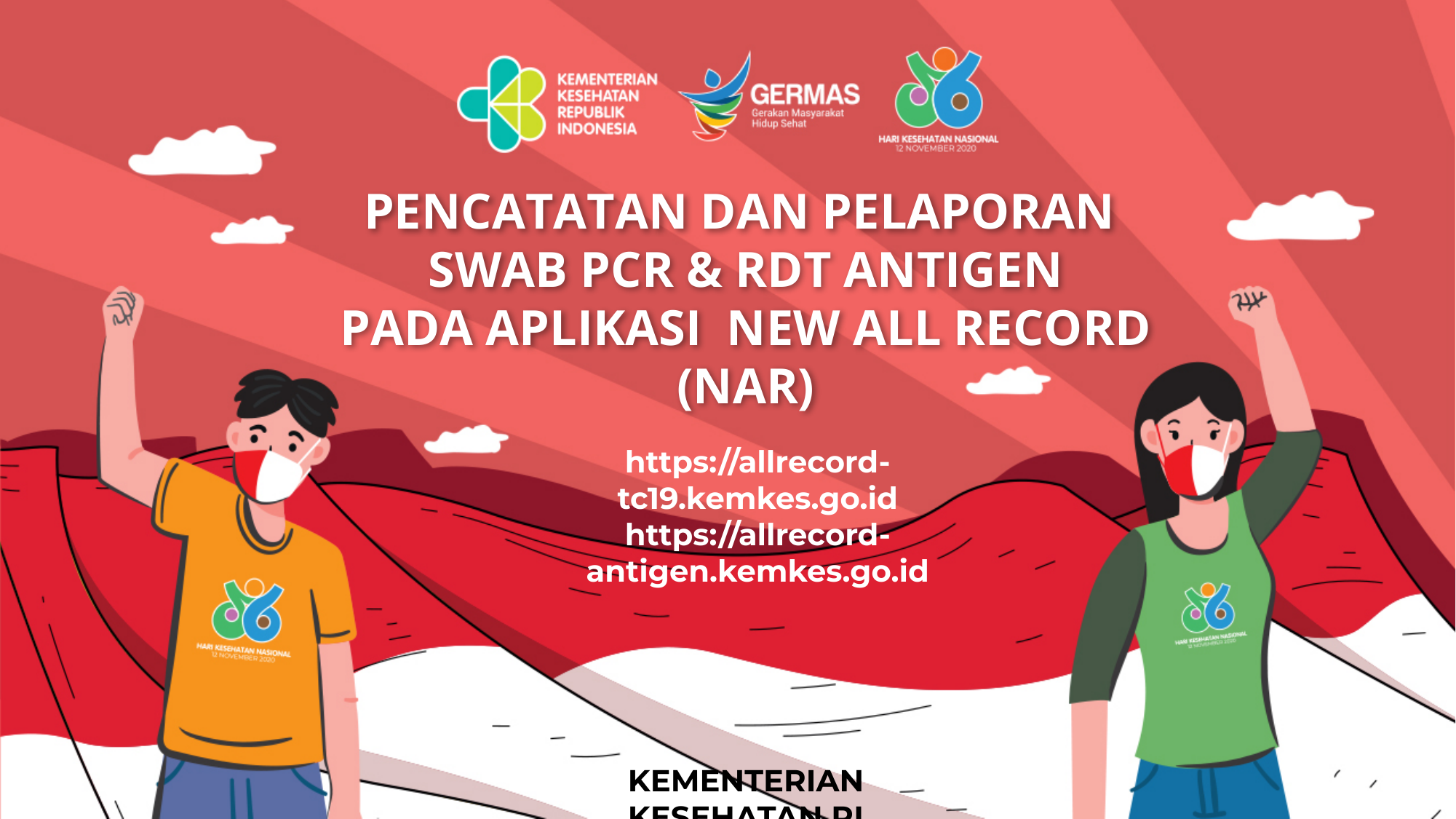

PENCATATAN DAN PELAPORAN
SWAB PCR & RDT ANTIGEN
PADA APLIKASI  NEW ALL RECORD (NAR)
https://allrecord-tc19.kemkes.go.id
https://allrecord-antigen.kemkes.go.id
KEMENTERIAN KESEHATAN RI